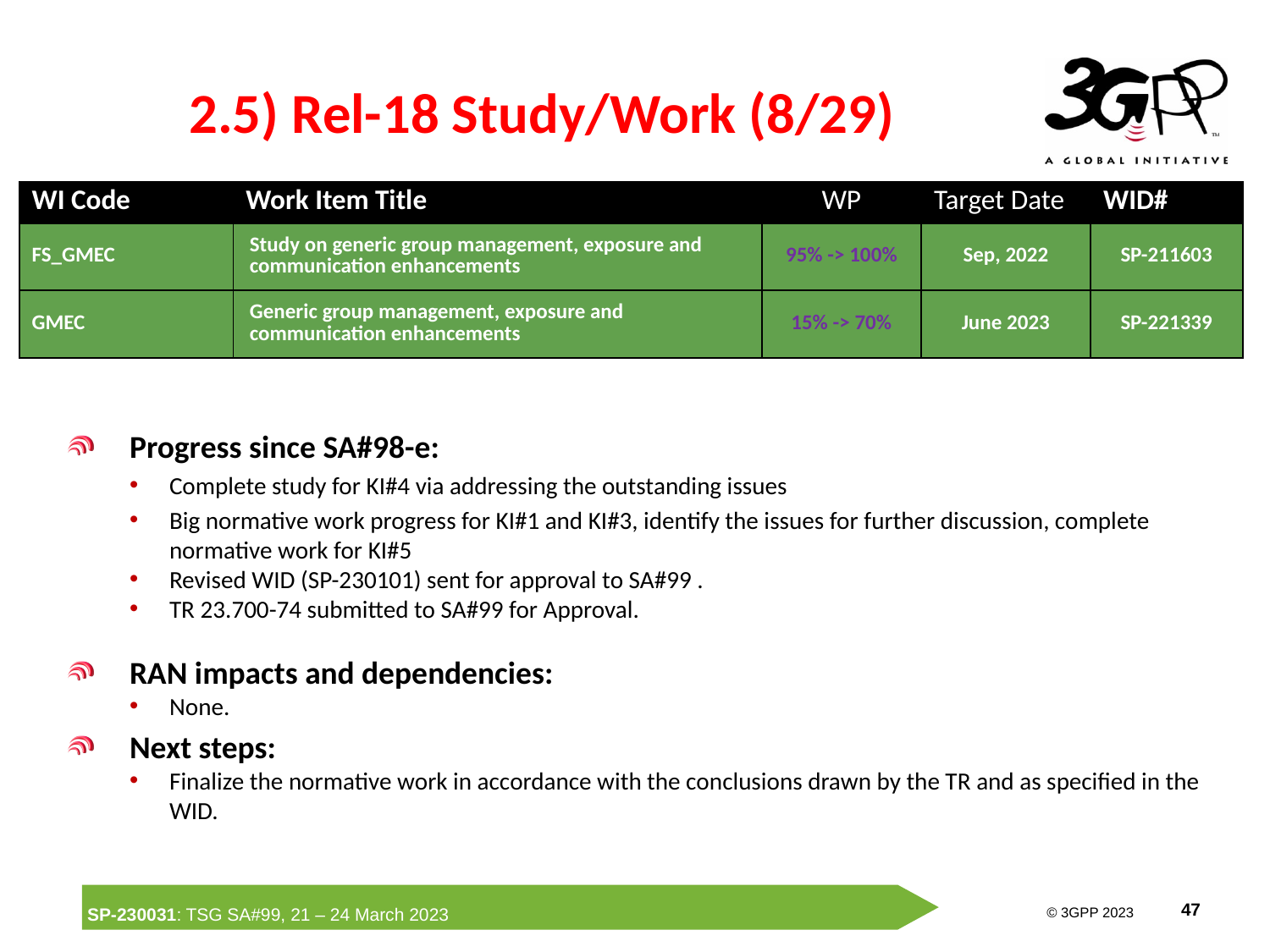

# 2.5) Rel-18 Study/Work (8/29)
| WI Code | Work Item Title | WP | Target Date | WID# |
| --- | --- | --- | --- | --- |
| FS\_GMEC | Study on generic group management, exposure and communication enhancements | 95% -> 100% | Sep, 2022 | SP-211603 |
| GMEC | Generic group management, exposure and communication enhancements | 15% -> 70% | June 2023 | SP-221339 |
Progress since SA#98-e:
Complete study for KI#4 via addressing the outstanding issues
Big normative work progress for KI#1 and KI#3, identify the issues for further discussion, complete normative work for KI#5
Revised WID (SP-230101) sent for approval to SA#99 .
TR 23.700-74 submitted to SA#99 for Approval.

RAN impacts and dependencies:
None.
Next steps:
Finalize the normative work in accordance with the conclusions drawn by the TR and as specified in the WID.